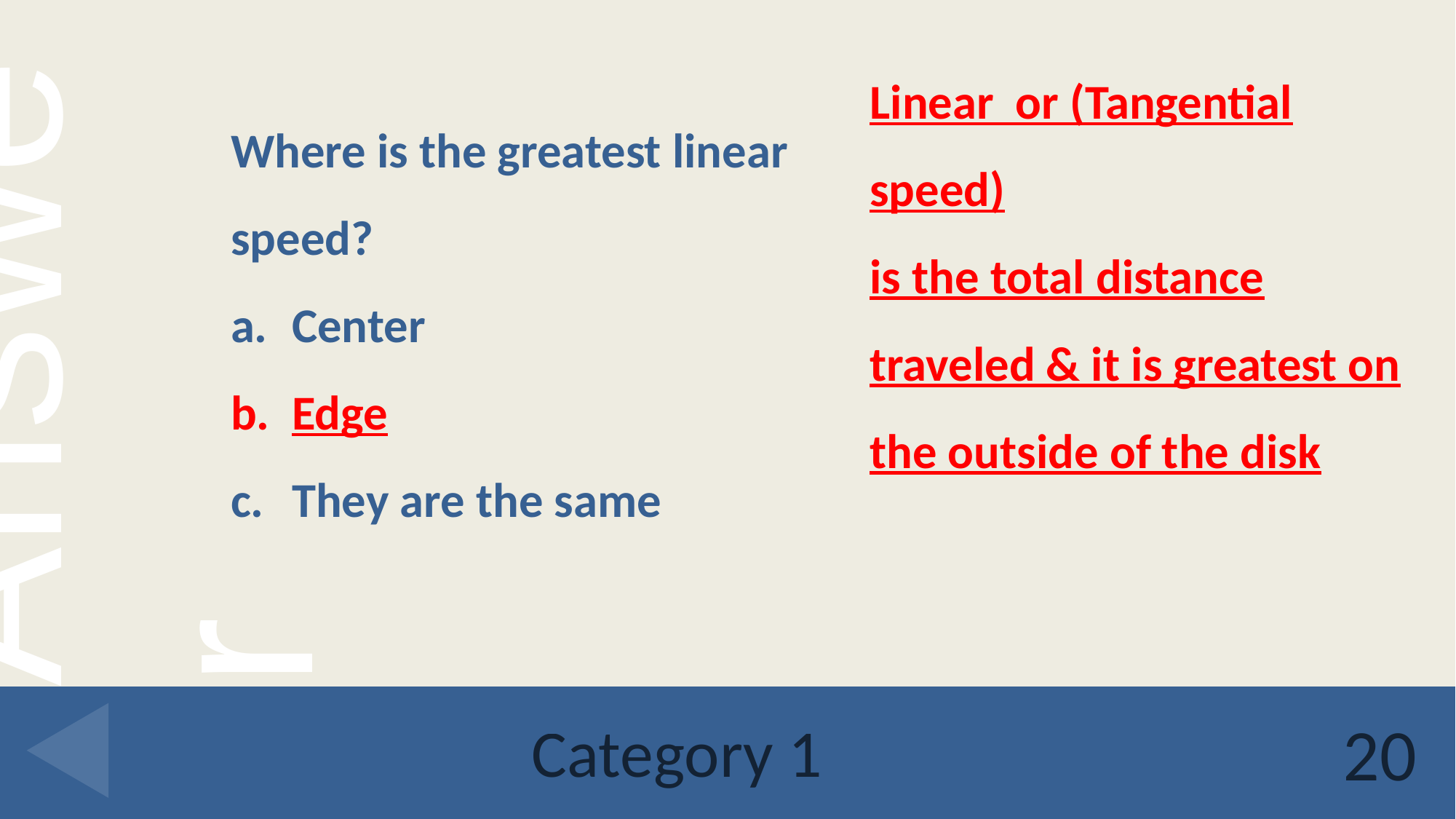

Linear  or (Tangential speed)
is the total distance traveled & it is greatest on the outside of the disk
Where is the greatest linear speed?
Center
Edge
They are the same

# Category 1
20